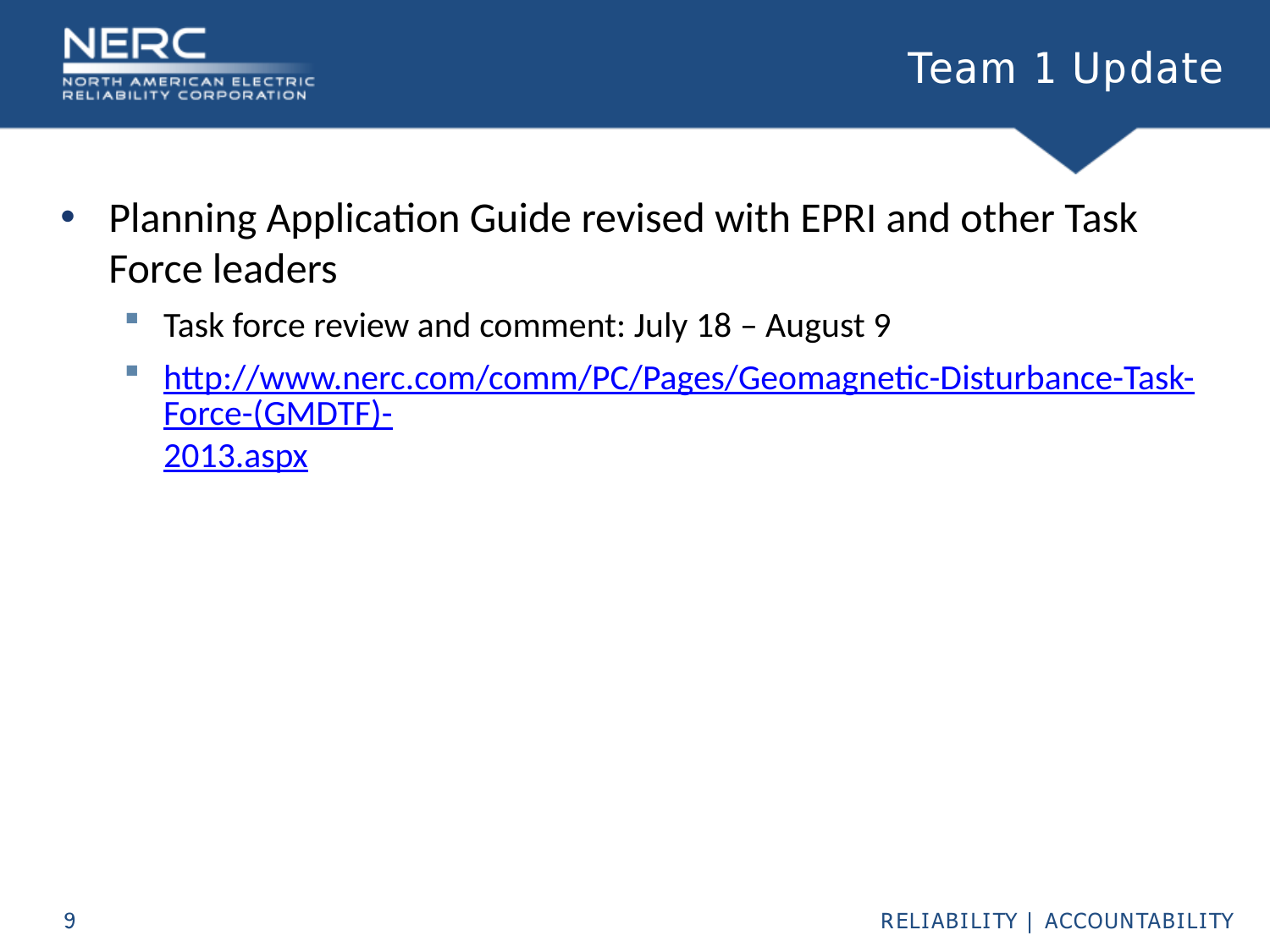

# Team 1 Update
Planning Application Guide revised with EPRI and other Task Force leaders
Task force review and comment: July 18 – August 9
http://www.nerc.com/comm/PC/Pages/Geomagnetic-Disturbance-Task-Force-(GMDTF)-2013.aspx